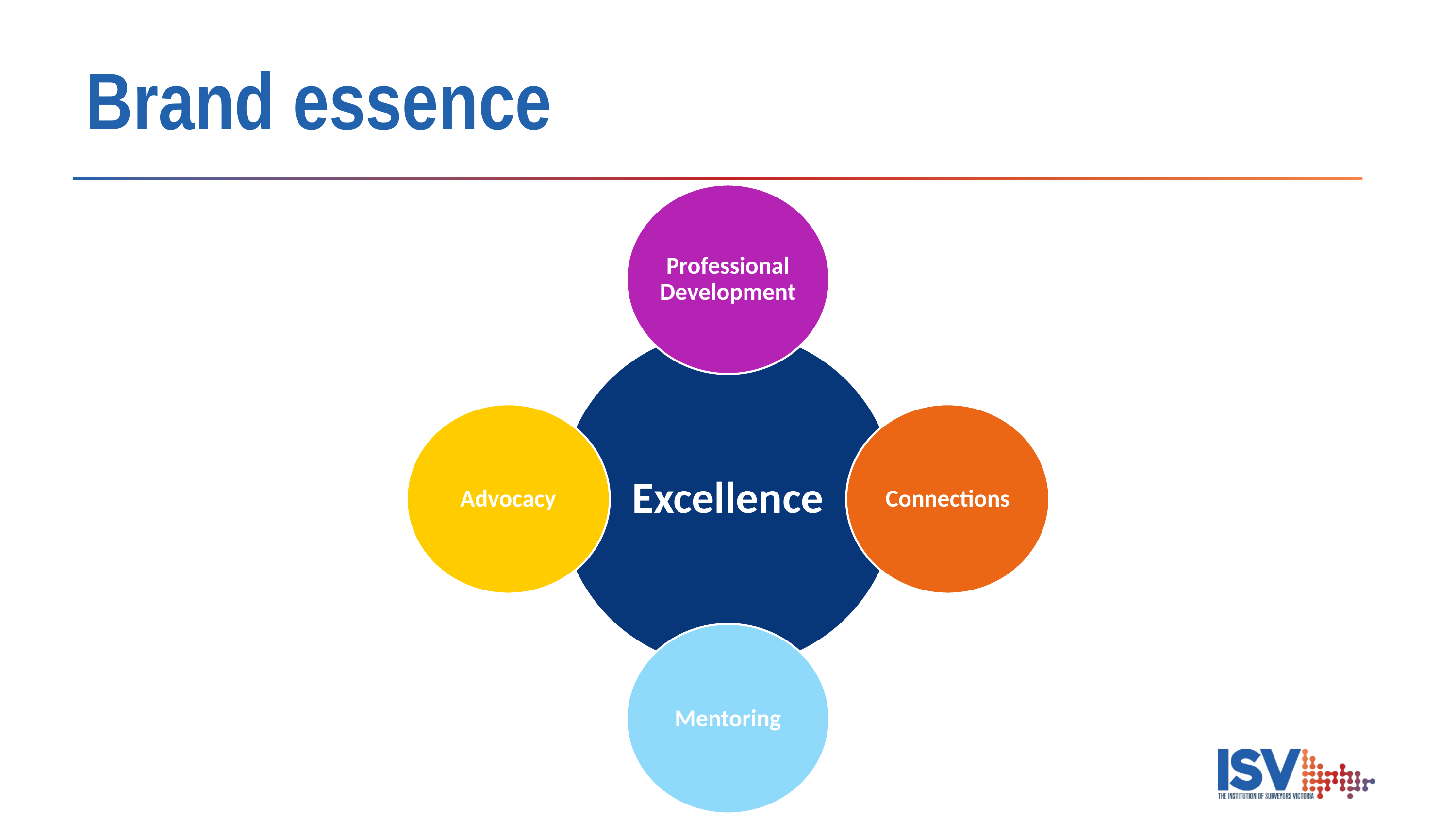

# Brand essence
Excellence
Professional Development
Connections
Mentoring
Advocacy